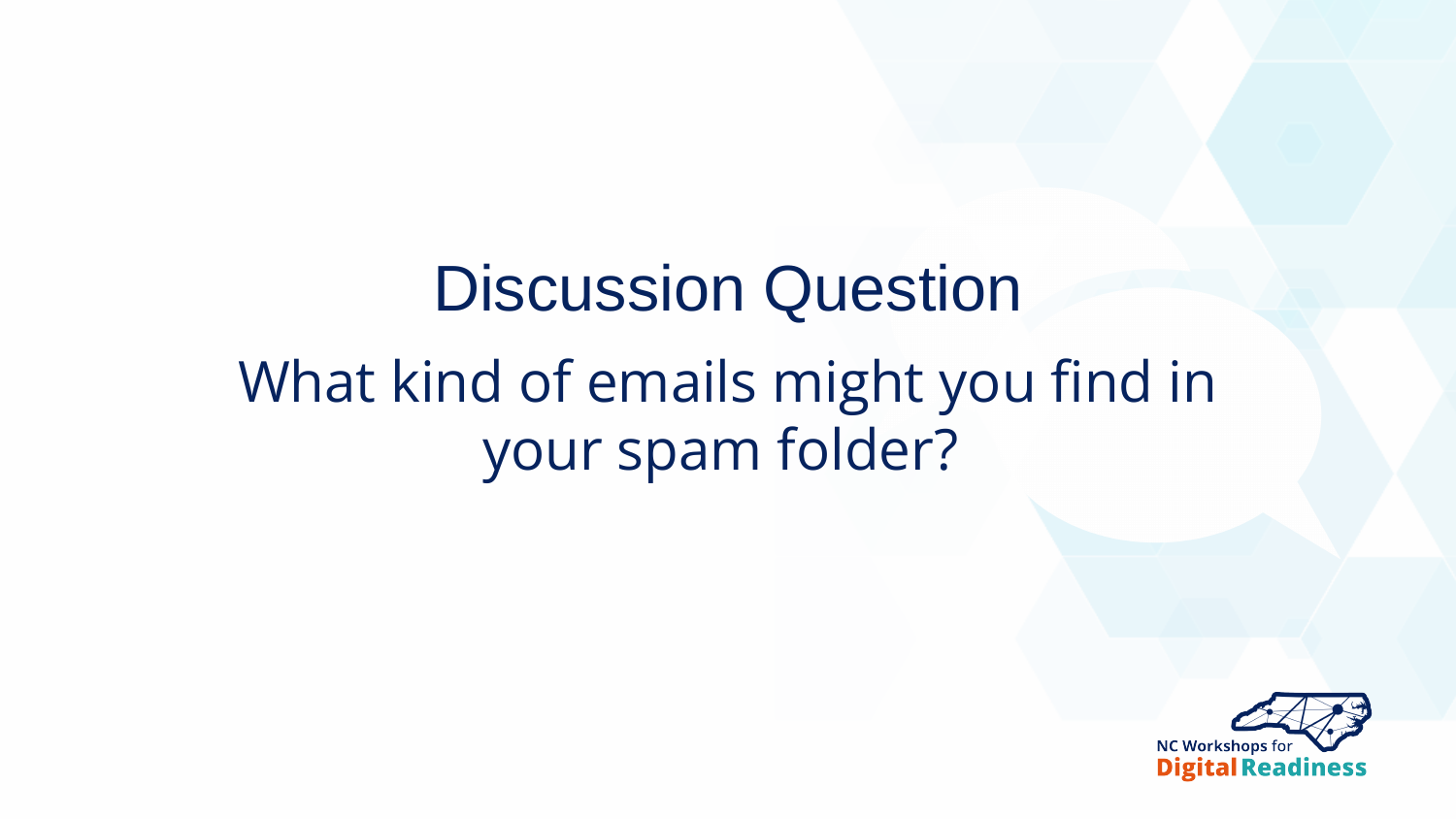

Discussion Question
What kind of emails might you find in your spam folder?